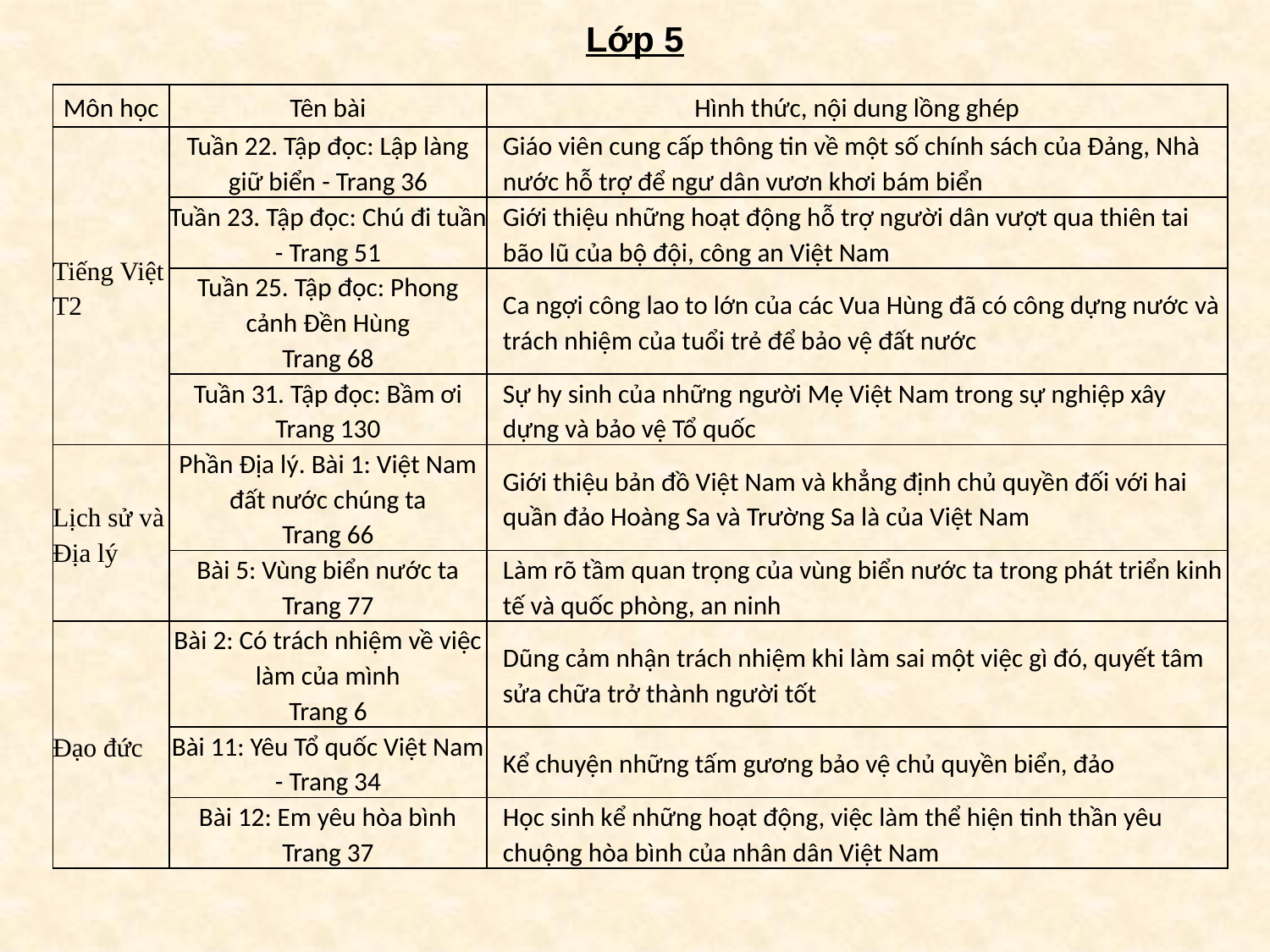

Lớp 5
| Môn học | Tên bài | Hình thức, nội dung lồng ghép |
| --- | --- | --- |
| Tiếng Việt T2 | Tuần 22. Tập đọc: Lập làng giữ biển - Trang 36 | Giáo viên cung cấp thông tin về một số chính sách của Đảng, Nhà nước hỗ trợ để ngư dân vươn khơi bám biển |
|  | Tuần 23. Tập đọc: Chú đi tuần - Trang 51 | Giới thiệu những hoạt động hỗ trợ người dân vượt qua thiên tai bão lũ của bộ đội, công an Việt Nam |
|  | Tuần 25. Tập đọc: Phong cảnh Đền Hùng Trang 68 | Ca ngợi công lao to lớn của các Vua Hùng đã có công dựng nước và trách nhiệm của tuổi trẻ để bảo vệ đất nước |
|  | Tuần 31. Tập đọc: Bầm ơi Trang 130 | Sự hy sinh của những người Mẹ Việt Nam trong sự nghiệp xây dựng và bảo vệ Tổ quốc |
| Lịch sử và Địa lý | Phần Địa lý. Bài 1: Việt Nam đất nước chúng ta Trang 66 | Giới thiệu bản đồ Việt Nam và khẳng định chủ quyền đối với hai quần đảo Hoàng Sa và Trường Sa là của Việt Nam |
|  | Bài 5: Vùng biển nước ta Trang 77 | Làm rõ tầm quan trọng của vùng biển nước ta trong phát triển kinh tế và quốc phòng, an ninh |
| Đạo đức | Bài 2: Có trách nhiệm về việc làm của mình Trang 6 | Dũng cảm nhận trách nhiệm khi làm sai một việc gì đó, quyết tâm sửa chữa trở thành người tốt |
|  | Bài 11: Yêu Tổ quốc Việt Nam - Trang 34 | Kể chuyện những tấm gương bảo vệ chủ quyền biển, đảo |
|  | Bài 12: Em yêu hòa bình Trang 37 | Học sinh kể những hoạt động, việc làm thể hiện tinh thần yêu chuộng hòa bình của nhân dân Việt Nam |